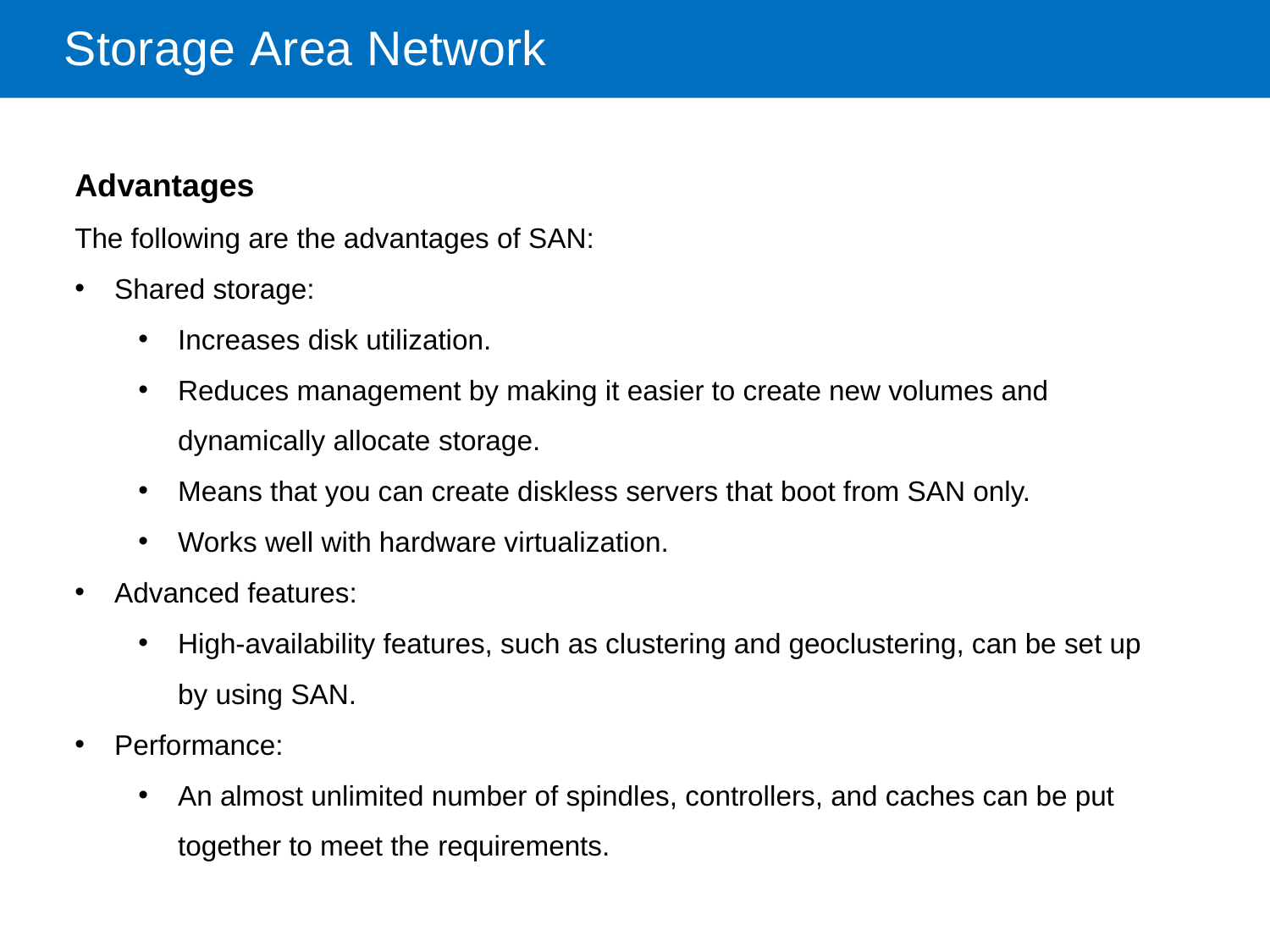

# Storage Area Network
Advantages
The following are the advantages of SAN:
Shared storage:
Increases disk utilization.
Reduces management by making it easier to create new volumes and dynamically allocate storage.
Means that you can create diskless servers that boot from SAN only.
Works well with hardware virtualization.
Advanced features:
High-availability features, such as clustering and geoclustering, can be set up by using SAN.
Performance:
An almost unlimited number of spindles, controllers, and caches can be put together to meet the requirements.